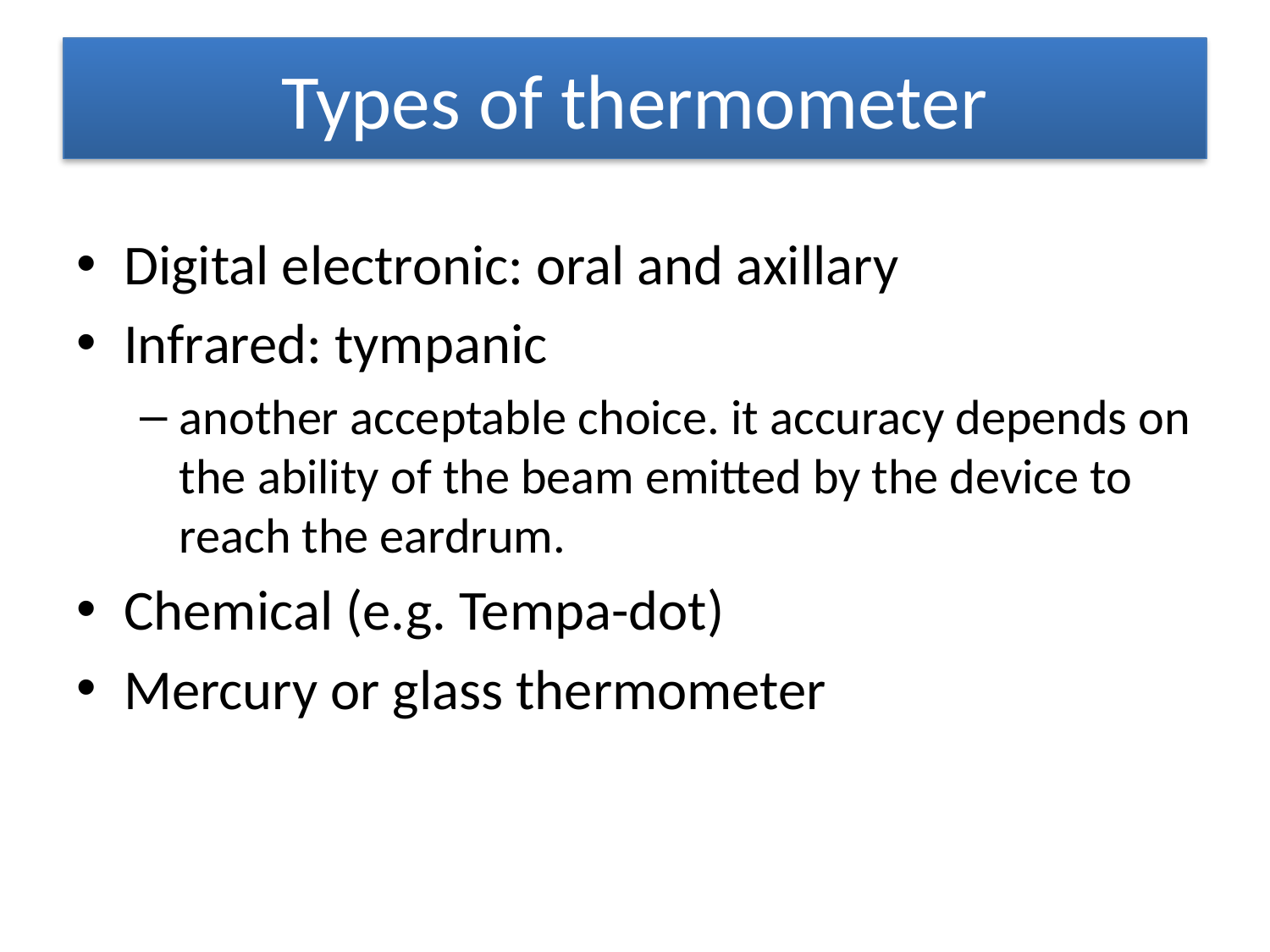

# Types of thermometer
Digital electronic: oral and axillary
Infrared: tympanic
another acceptable choice. it accuracy depends on the ability of the beam emitted by the device to reach the eardrum.
Chemical (e.g. Tempa-dot)
Mercury or glass thermometer